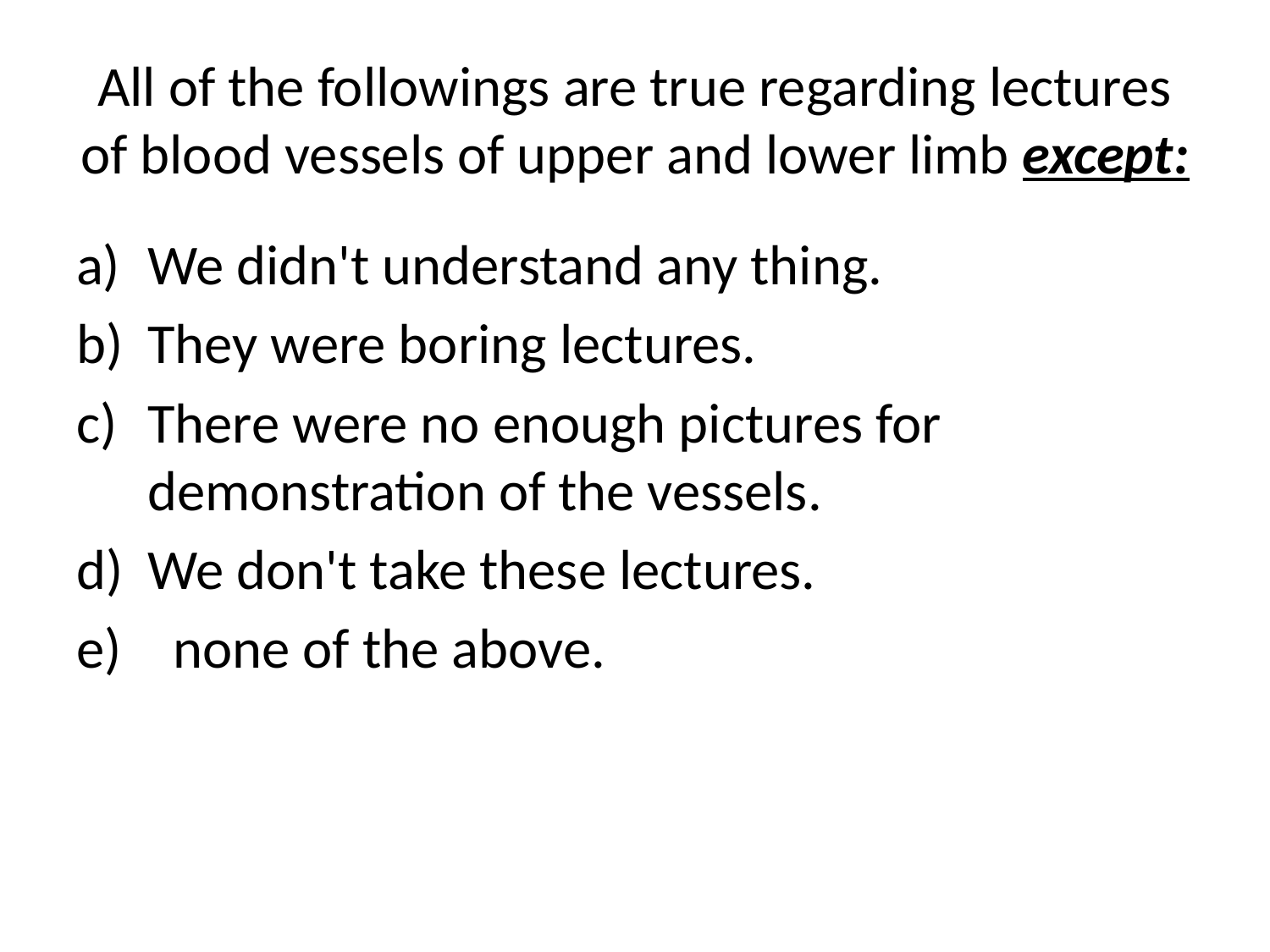

# All of the followings are true regarding lectures of blood vessels of upper and lower limb except:
We didn't understand any thing.
They were boring lectures.
There were no enough pictures for demonstration of the vessels.
We don't take these lectures.
  none of the above.